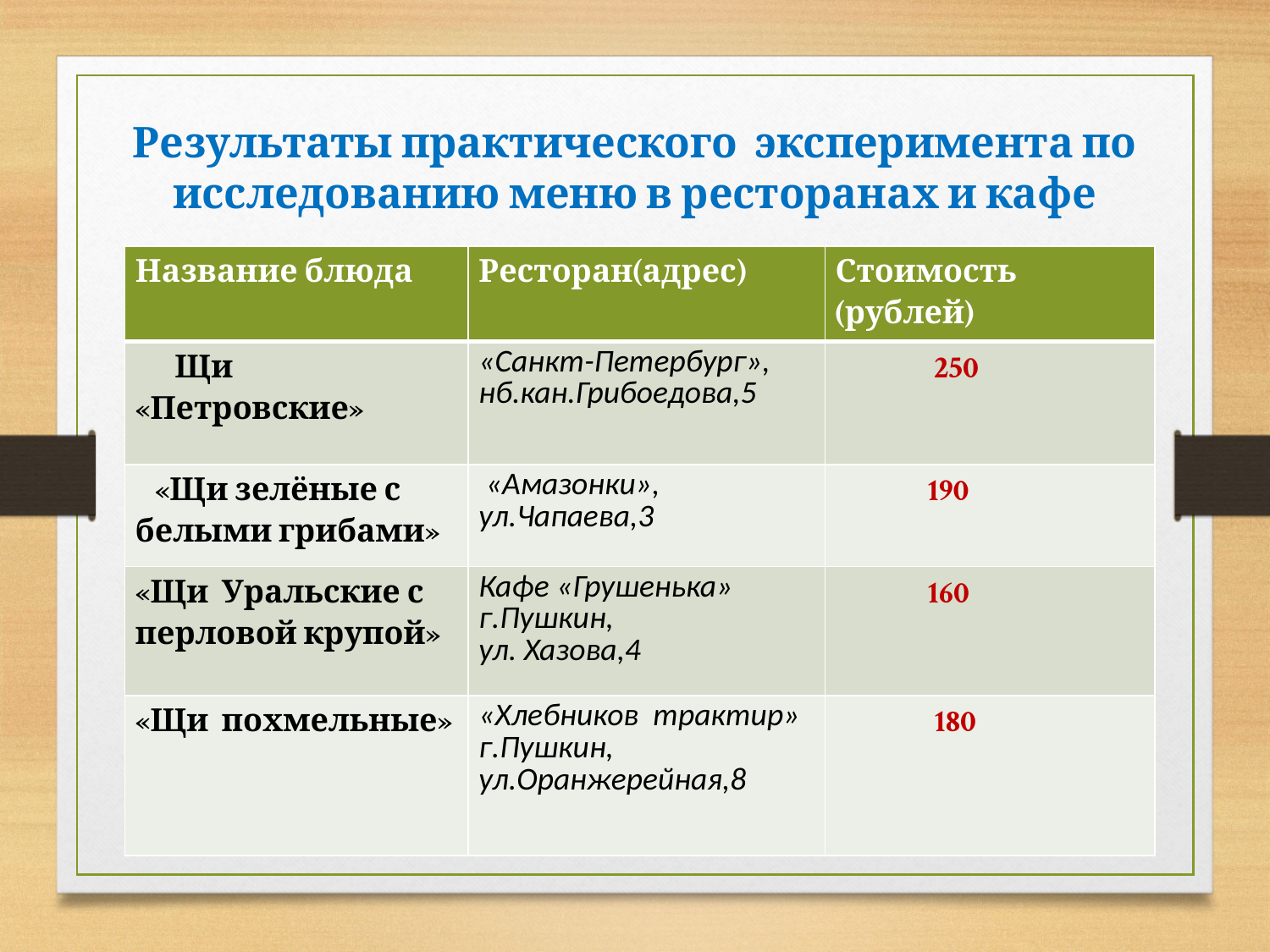

# Результаты практического  эксперимента по исследованию меню в ресторанах и кафе
| Название блюда | Ресторан(адрес) | Стоимость (рублей) |
| --- | --- | --- |
| Щи «Петровские» | «Санкт-Петербург», нб.кан.Грибоедова,5 | 250 |
| «Щи зелёные с белыми грибами» | «Амазонки», ул.Чапаева,3 | 190 |
| «Щи Уральские с перловой крупой» | Кафе «Грушенька» г.Пушкин, ул. Хазова,4 | 160 |
| «Щи похмельные» | «Хлебников трактир» г.Пушкин, ул.Оранжерейная,8 | 180 |